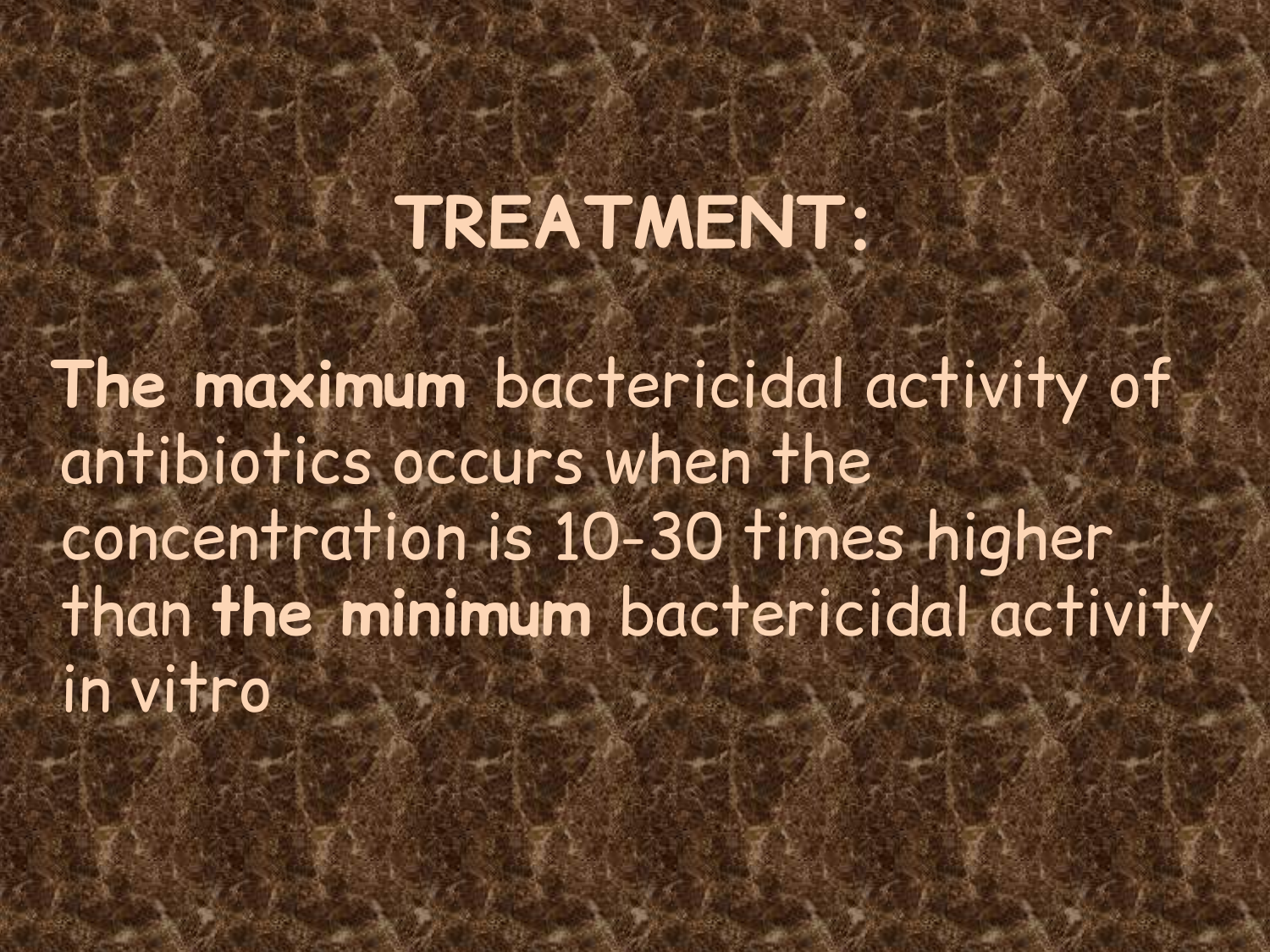

TREATMENT:

   The maximum bactericidal activity of antibiotics occurs when the concentration is 10-30 times higher than the minimum bactericidal activity in vitro

#